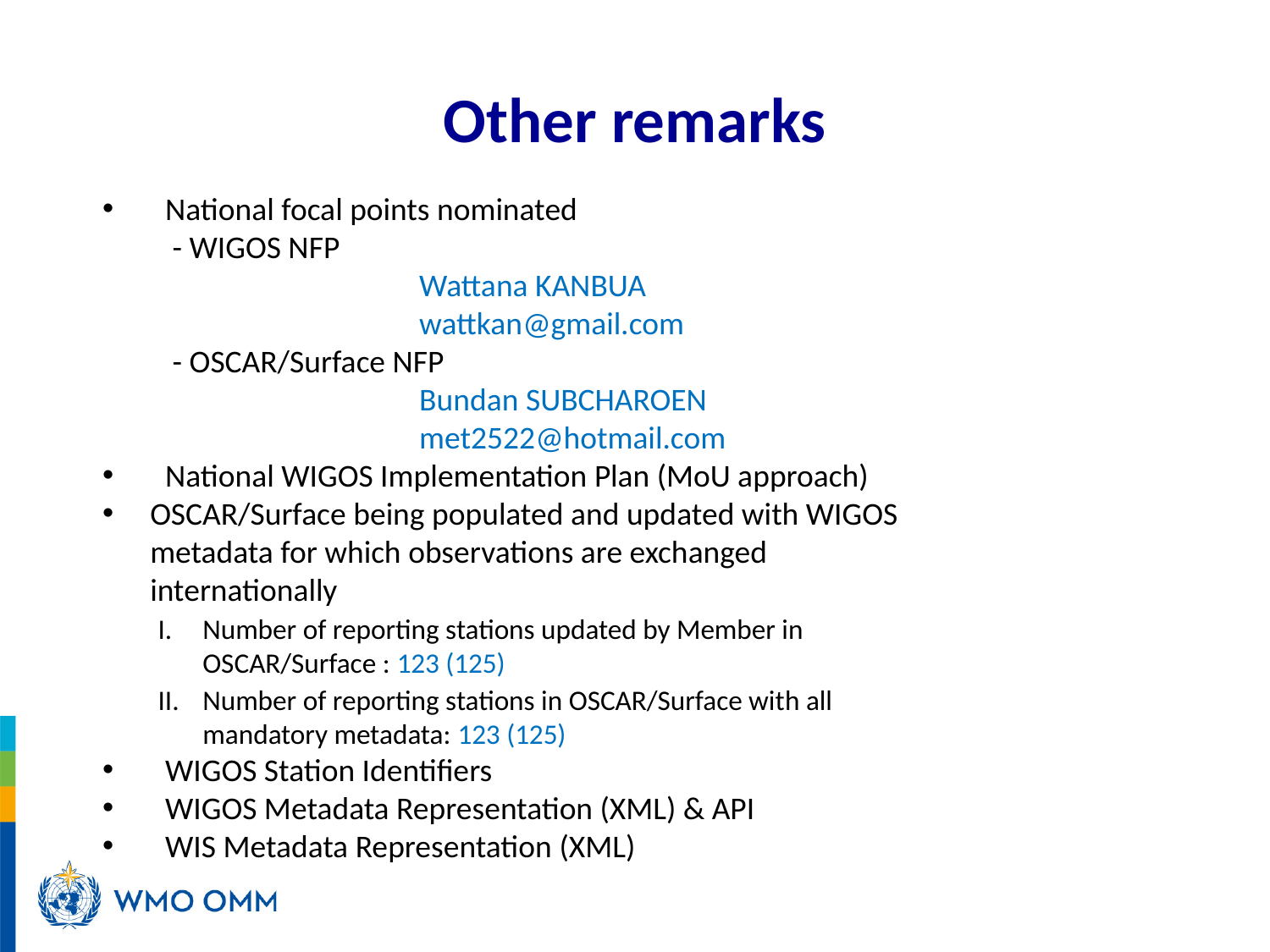

# Other remarks
National focal points nominated
	 - WIGOS NFP
		  	Wattana KANBUA
		 	wattkan@gmail.com
	 - OSCAR/Surface NFP
			Bundan SUBCHAROEN
			met2522@hotmail.com
National WIGOS Implementation Plan (MoU approach)
OSCAR/Surface being populated and updated with WIGOS metadata for which observations are exchanged internationally
Number of reporting stations updated by Member in OSCAR/Surface : 123 (125)
Number of reporting stations in OSCAR/Surface with all mandatory metadata: 123 (125)
WIGOS Station Identifiers
WIGOS Metadata Representation (XML) & API
WIS Metadata Representation (XML)